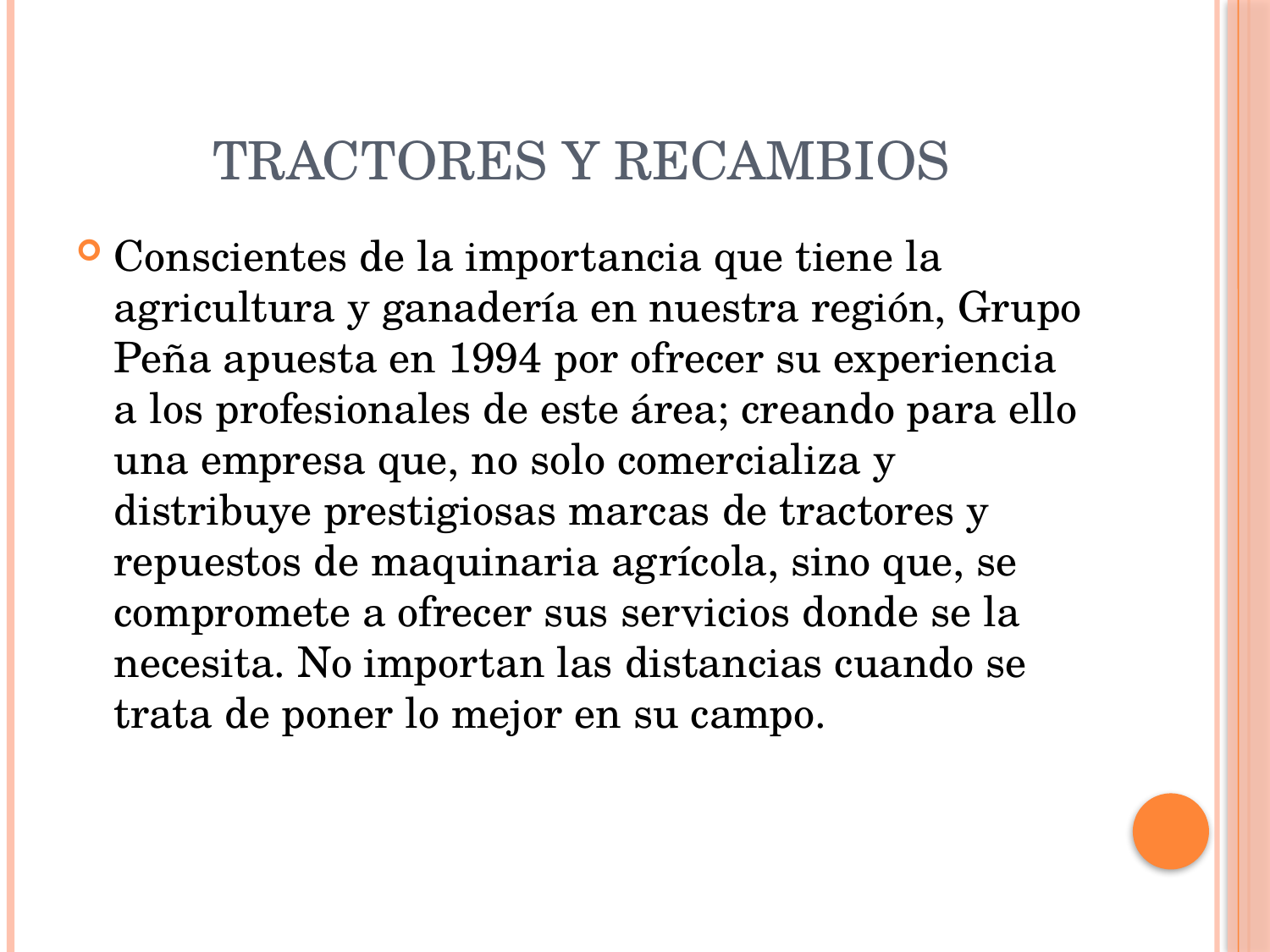

# Tractores y Recambios
Conscientes de la importancia que tiene la agricultura y ganadería en nuestra región, Grupo Peña apuesta en 1994 por ofrecer su experiencia a los profesionales de este área; creando para ello una empresa que, no solo comercializa y distribuye prestigiosas marcas de tractores y repuestos de maquinaria agrícola, sino que, se compromete a ofrecer sus servicios donde se la necesita. No importan las distancias cuando se trata de poner lo mejor en su campo.